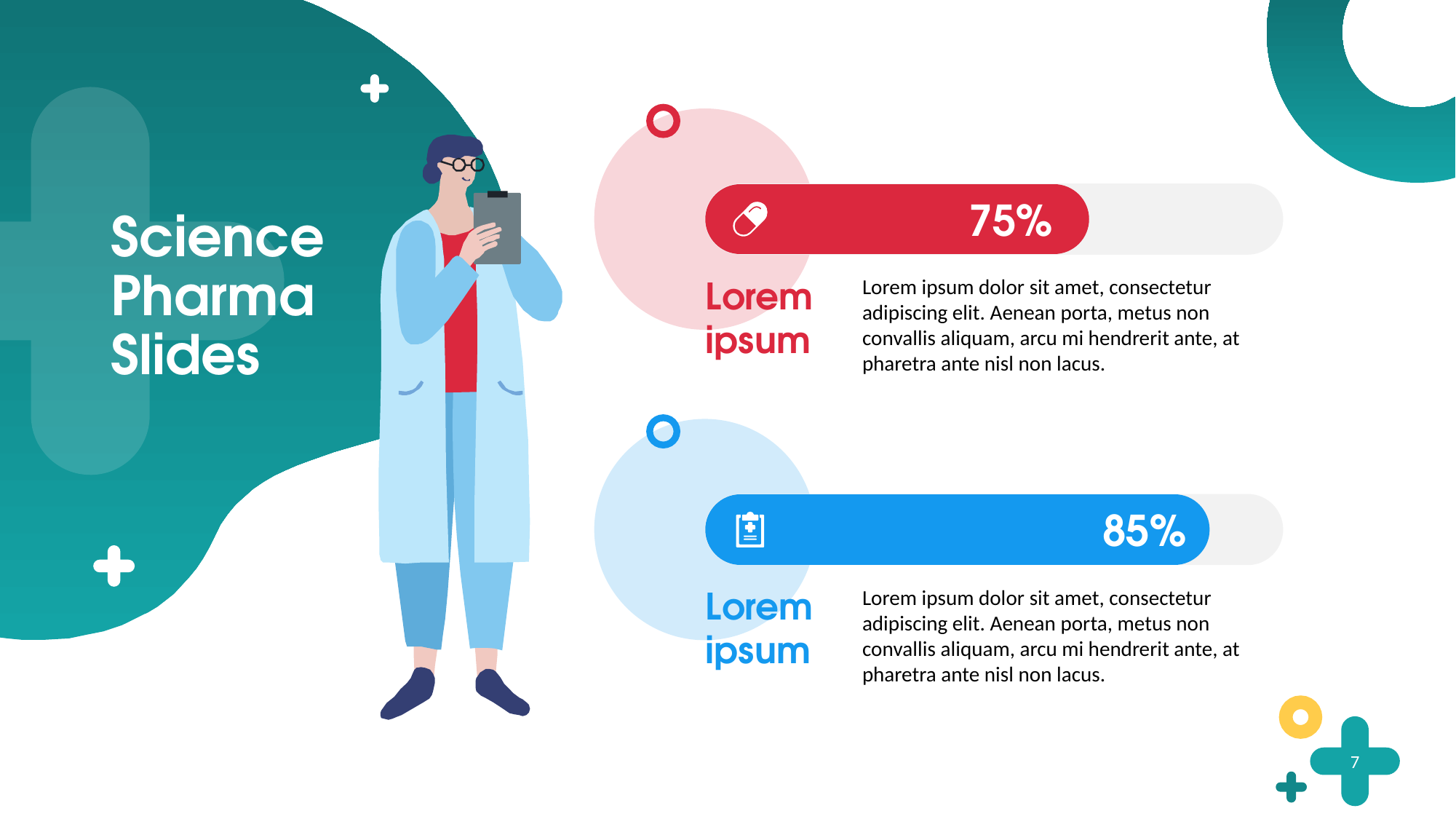

# Science Pharma Slides
75%

Lorem ipsum
Lorem ipsum dolor sit amet, consectetur adipiscing elit. Aenean porta, metus non convallis aliquam, arcu mi hendrerit ante, at pharetra ante nisl non lacus.

85%

Lorem ipsum
Lorem ipsum dolor sit amet, consectetur adipiscing elit. Aenean porta, metus non convallis aliquam, arcu mi hendrerit ante, at pharetra ante nisl non lacus.
7